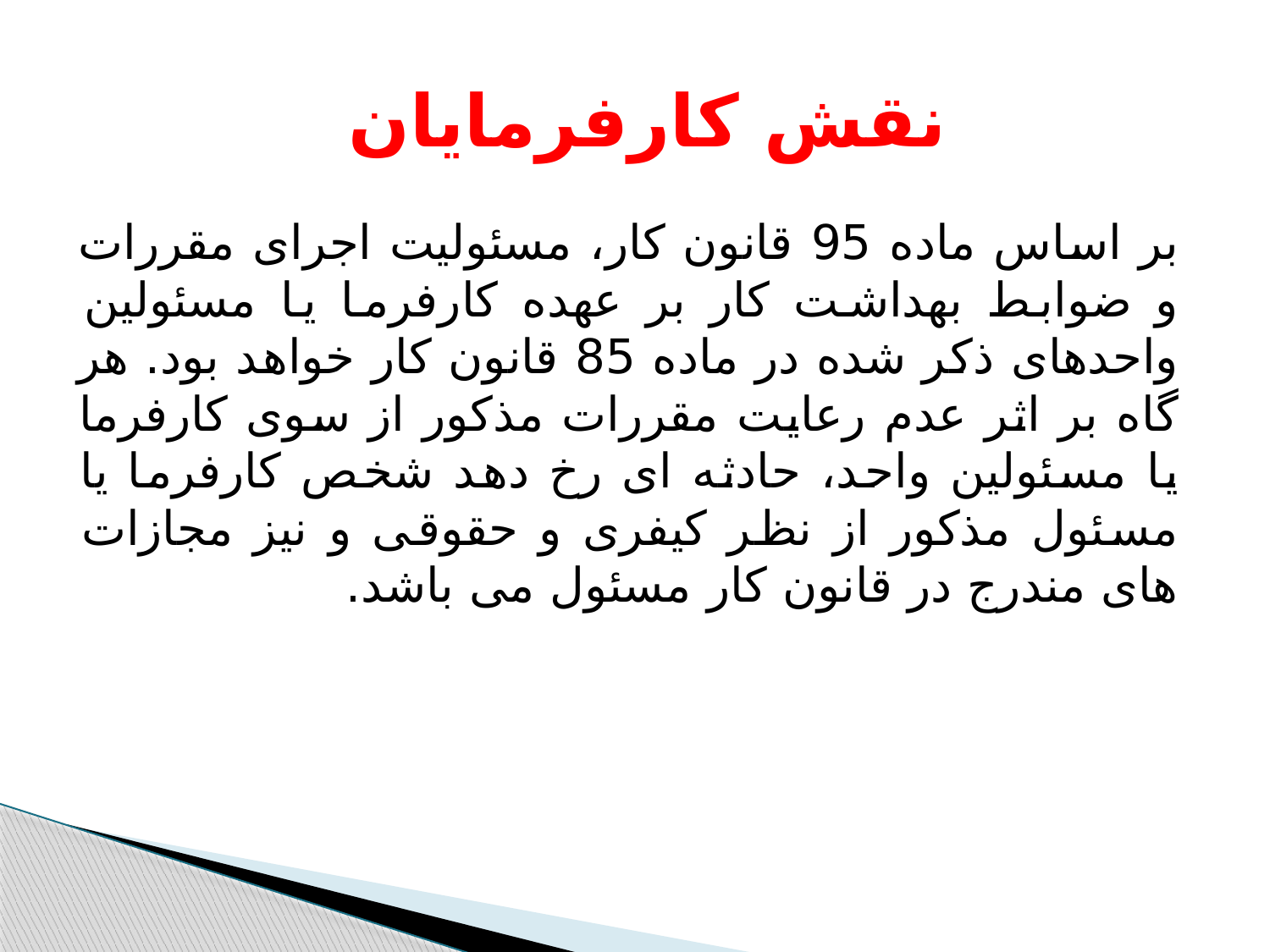

# نقش کارفرمایان
بر اساس ماده 95 قانون کار، مسئولیت اجرای مقررات و ضوابط بهداشت کار بر عهده کارفرما یا مسئولین واحدهای ذکر شده در ماده 85 قانون کار خواهد بود. هر گاه بر اثر عدم رعایت مقررات مذکور از سوی کارفرما یا مسئولین واحد، حادثه ای رخ دهد شخص کارفرما یا مسئول مذکور از نظر کیفری و حقوقی و نیز مجازات های مندرج در قانون کار مسئول می باشد.